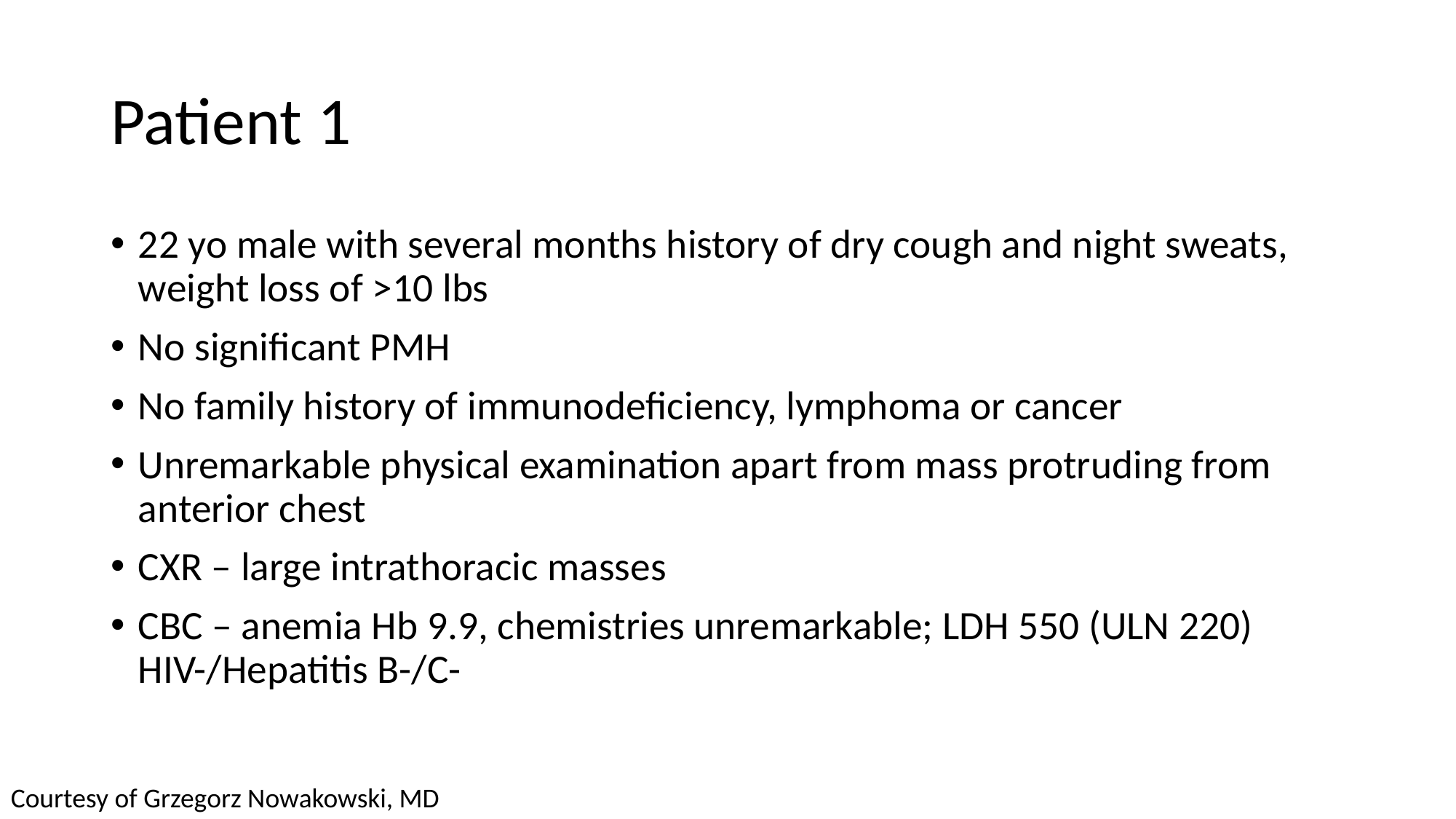

# Patient 1
22 yo male with several months history of dry cough and night sweats, weight loss of >10 lbs
No significant PMH
No family history of immunodeficiency, lymphoma or cancer
Unremarkable physical examination apart from mass protruding from anterior chest
CXR – large intrathoracic masses
CBC – anemia Hb 9.9, chemistries unremarkable; LDH 550 (ULN 220) HIV-/Hepatitis B-/C-

Courtesy of Grzegorz Nowakowski, MD